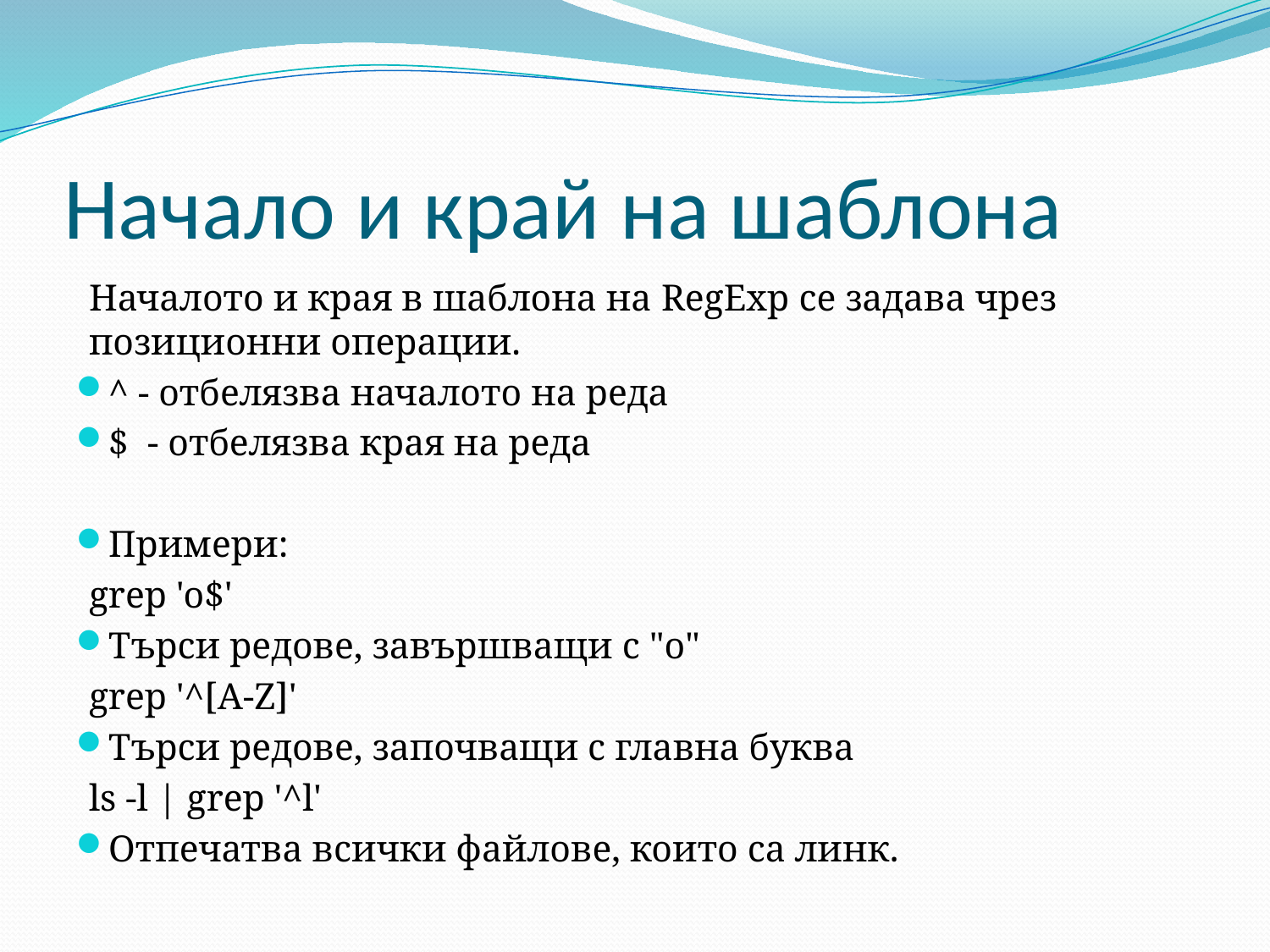

# Начало и край на шаблона
Началото и края в шаблона на RegExp се задава чрез позиционни операции.
^ - отбелязва началото на реда
$  - отбелязва края на реда

Примери:
grep 'o$'
Търси редове, завършващи с "o"
grep '^[A-Z]'
Търси редове, започващи с главна буква
ls -l | grep '^l'
Отпечатва всички файлове, които са линк.